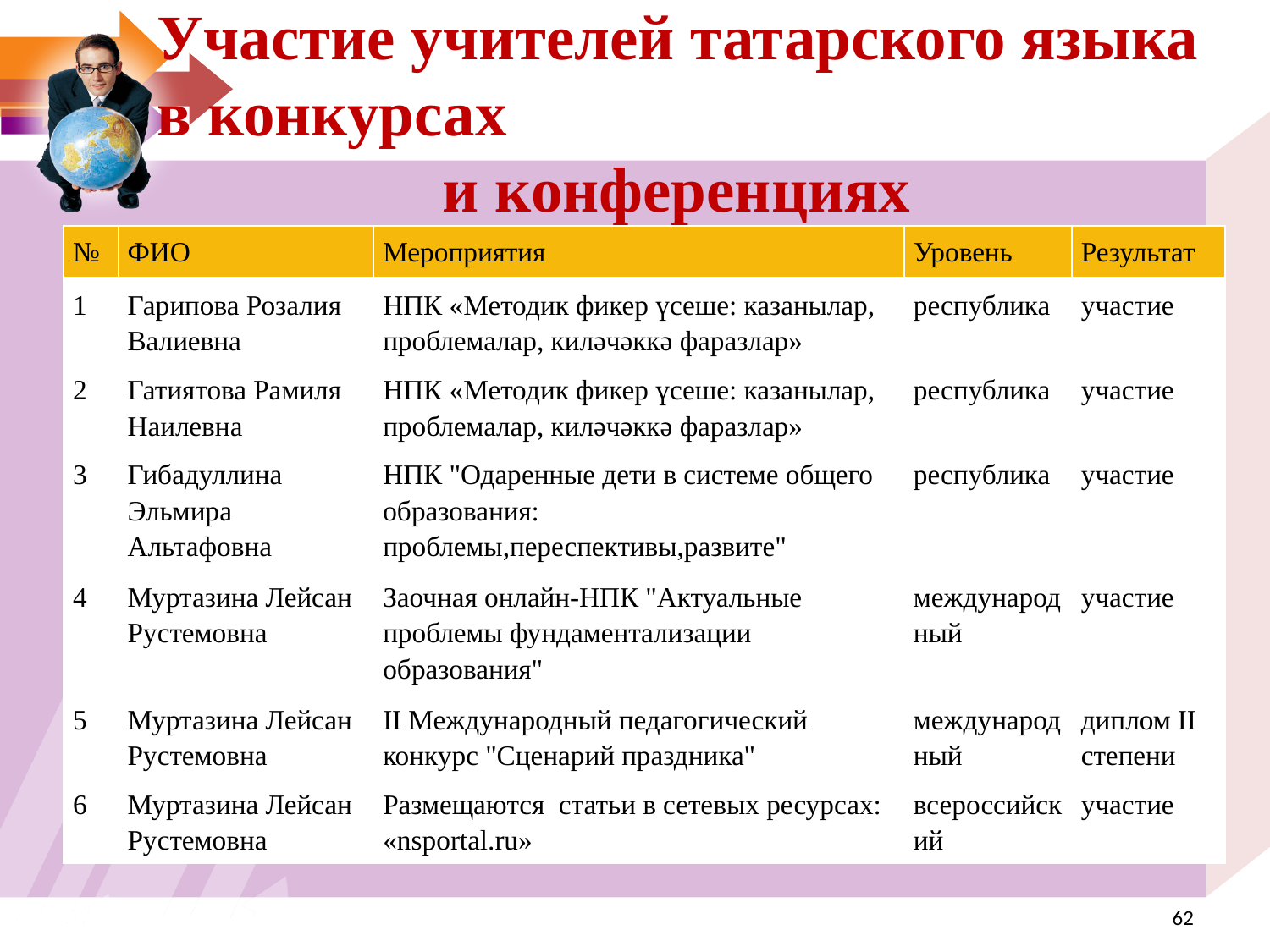

Участие учителей татарского языка в конкурсах
и конференциях
| № | ФИО | Мероприятия | Уровень | Результат |
| --- | --- | --- | --- | --- |
| 1 | Гарипова Розалия Валиевна | НПК «Методик фикер үсеше: казанылар, проблемалар, киләчәккә фаразлар» | республика | участие |
| 2 | Гатиятова Рамиля Наилевна | НПК «Методик фикер үсеше: казанылар, проблемалар, киләчәккә фаразлар» | республика | участие |
| 3 | Гибадуллина Эльмира Альтафовна | НПК "Одаренные дети в системе общего образования: проблемы,переспективы,развите" | республика | участие |
| 4 | Муртазина Лейсан Рустемовна | Заочная онлайн-НПК "Актуальные проблемы фундаментализации образования" | международный | участие |
| 5 | Муртазина Лейсан Рустемовна | II Международный педагогический конкурс "Сценарий праздника" | международный | диплом II степени |
| 6 | Муртазина Лейсан Рустемовна | Размещаются статьи в сетевых ресурсах: «nsportal.ru» | всероссийский | участие |

62